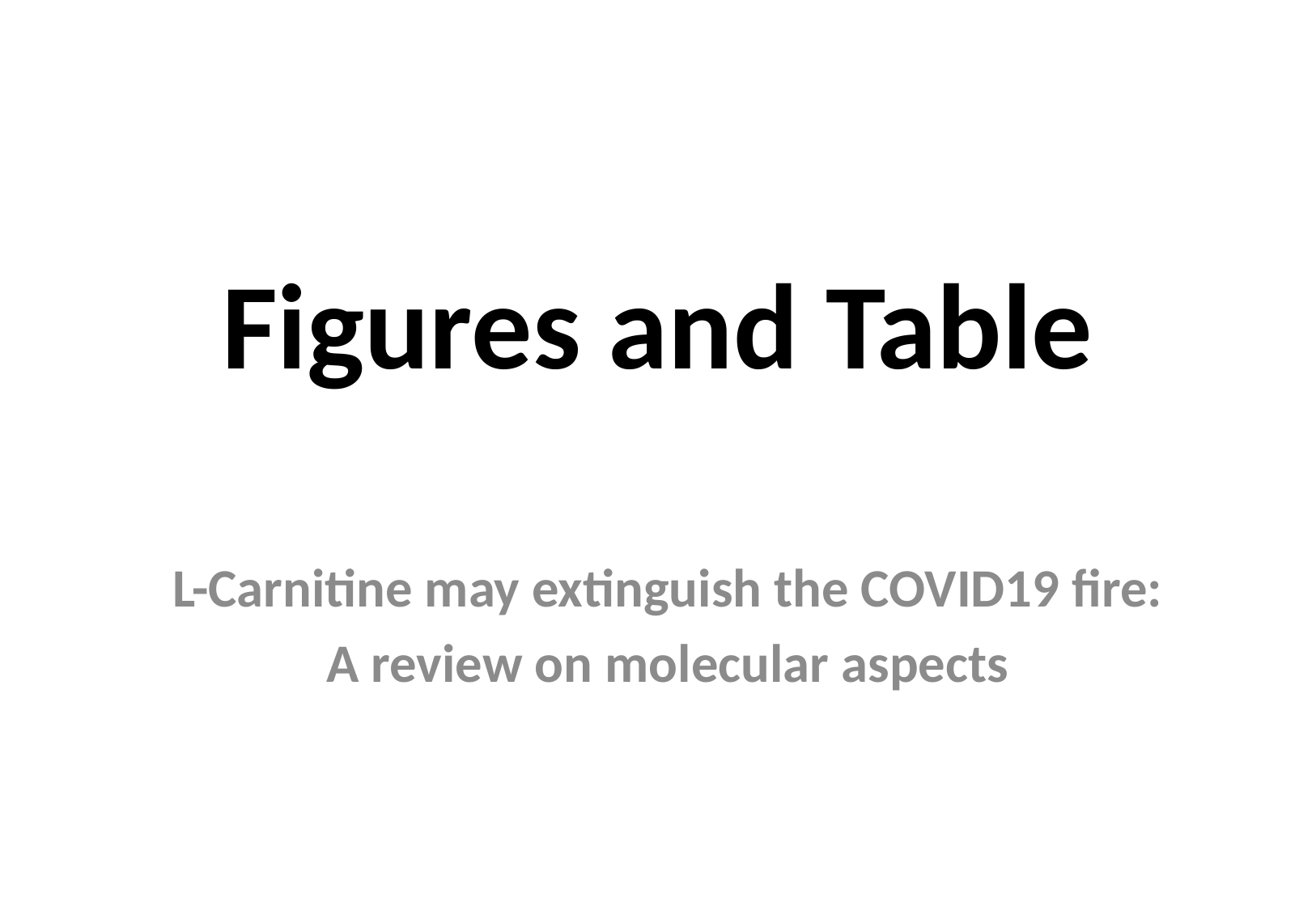

# Figures and Table
L-Carnitine may extinguish the COVID19 fire:
A review on molecular aspects